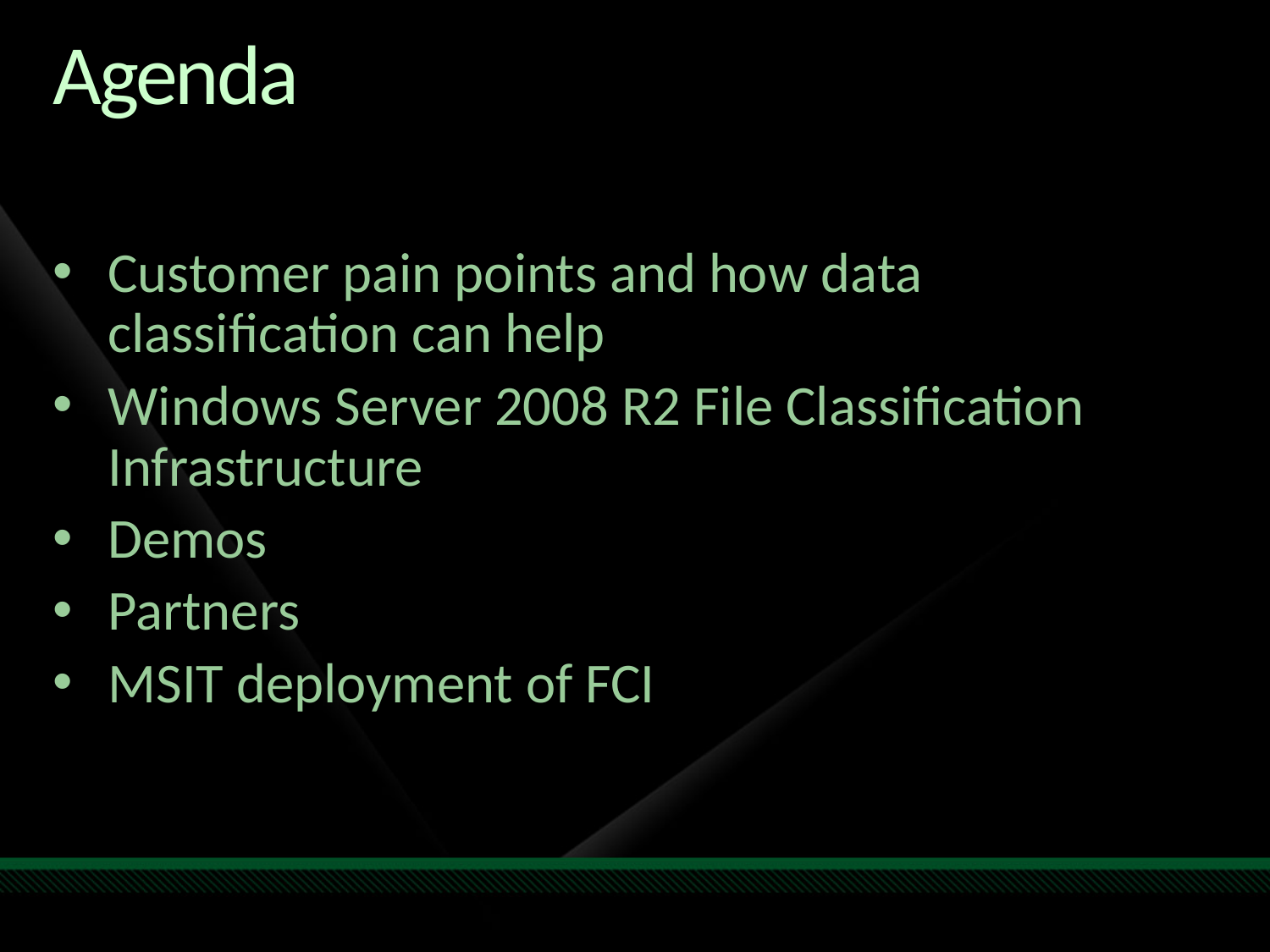

# Agenda
Customer pain points and how data classification can help
Windows Server 2008 R2 File Classification Infrastructure
Demos
Partners
MSIT deployment of FCI